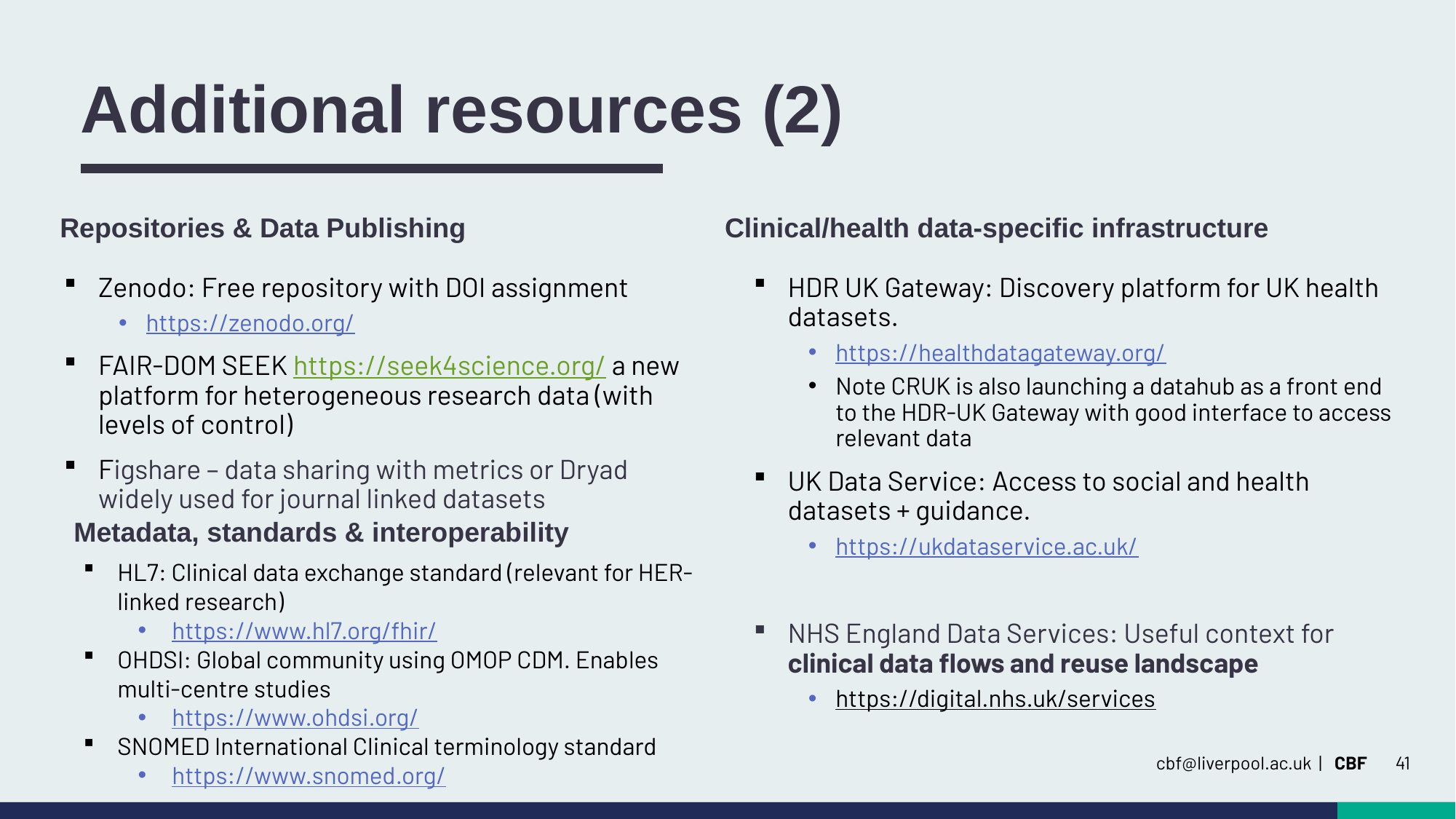

# Additional resources (2)
Repositories & Data Publishing
Clinical/health data-specific infrastructure
Zenodo: Free repository with DOI assignment
https://zenodo.org/
FAIR-DOM SEEK https://seek4science.org/ a new platform for heterogeneous research data (with levels of control)
Figshare – data sharing with metrics or Dryad widely used for journal linked datasets

HDR UK Gateway: Discovery platform for UK health datasets.
https://healthdatagateway.org/
Note CRUK is also launching a datahub as a front end to the HDR-UK Gateway with good interface to access relevant data
UK Data Service: Access to social and health datasets + guidance.
https://ukdataservice.ac.uk/

NHS England Data Services: Useful context for clinical data flows and reuse landscape
https://digital.nhs.uk/services

Metadata, standards & interoperability
HL7: Clinical data exchange standard (relevant for HER-linked research)
https://www.hl7.org/fhir/
OHDSI: Global community using OMOP CDM. Enables multi-centre studies
https://www.ohdsi.org/
SNOMED International Clinical terminology standard
https://www.snomed.org/
CBF
41